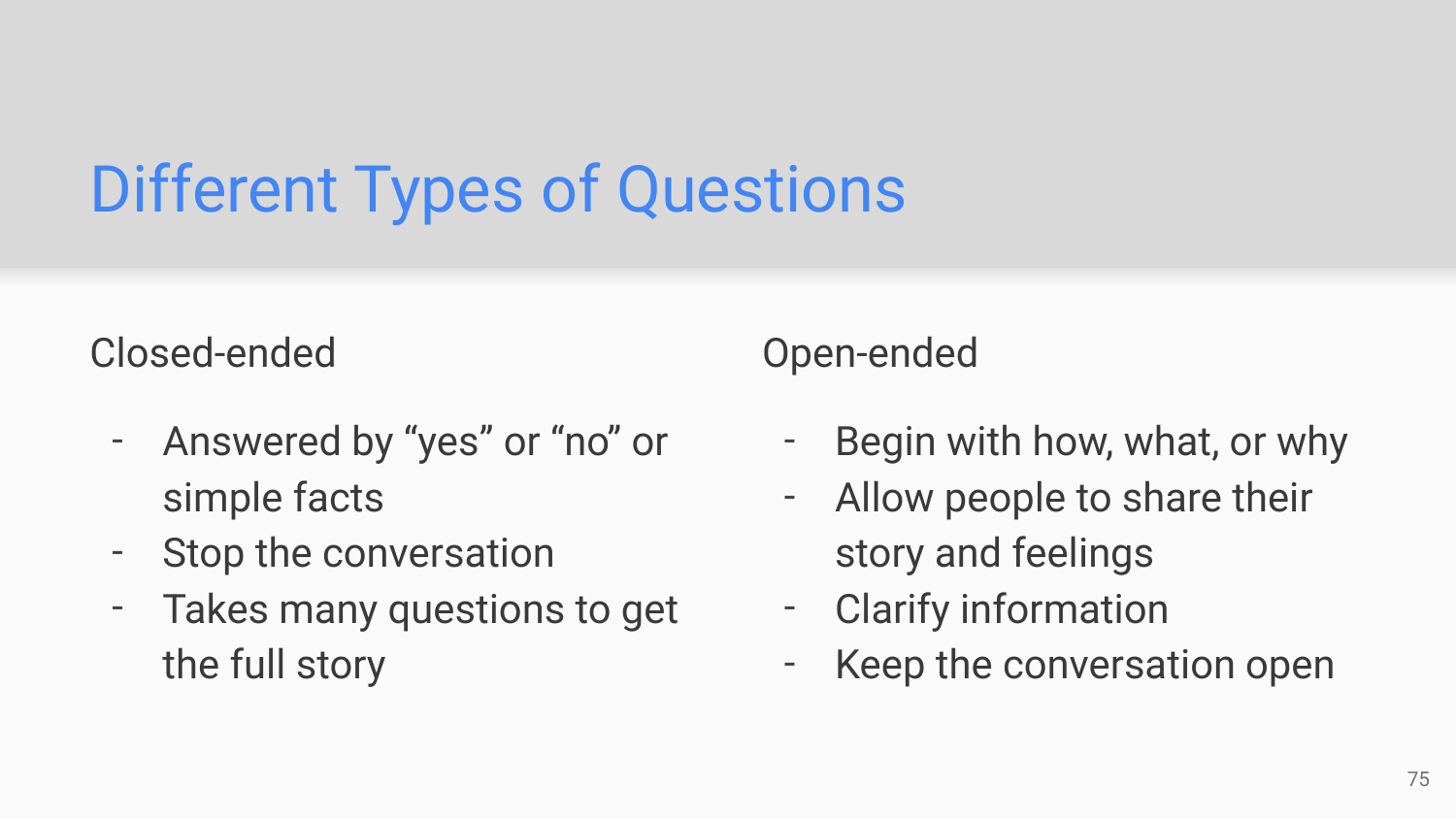

# Different Types of Questions
Closed-ended
Answered by “yes” or “no” or simple facts
Stop the conversation
Takes many questions to get the full story
Open-ended
Begin with how, what, or why
Allow people to share their story and feelings
Clarify information
Keep the conversation open
75